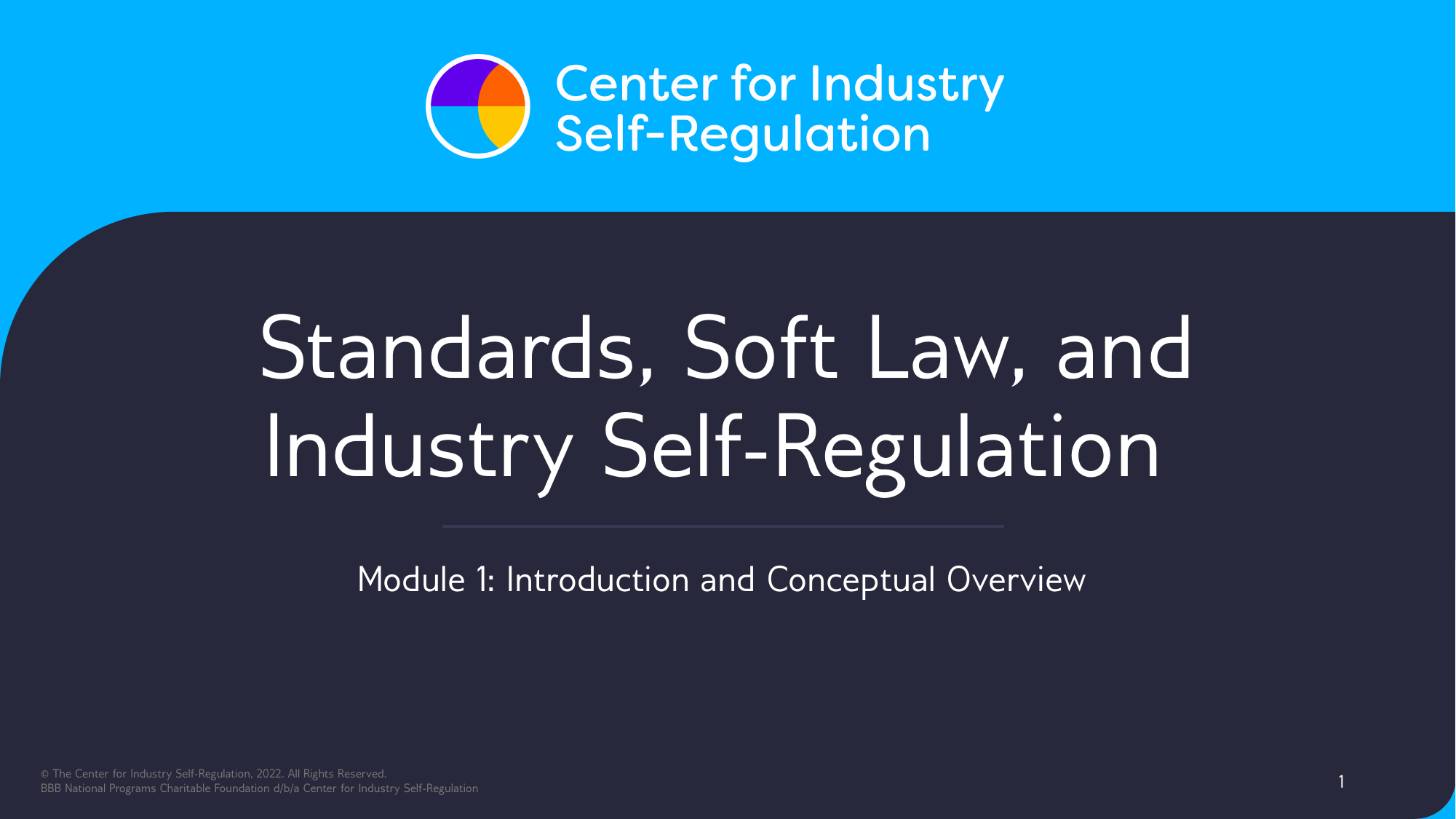

# Standards, Soft Law, and Industry Self-Regulation
Module 1: Introduction and Conceptual Overview
1